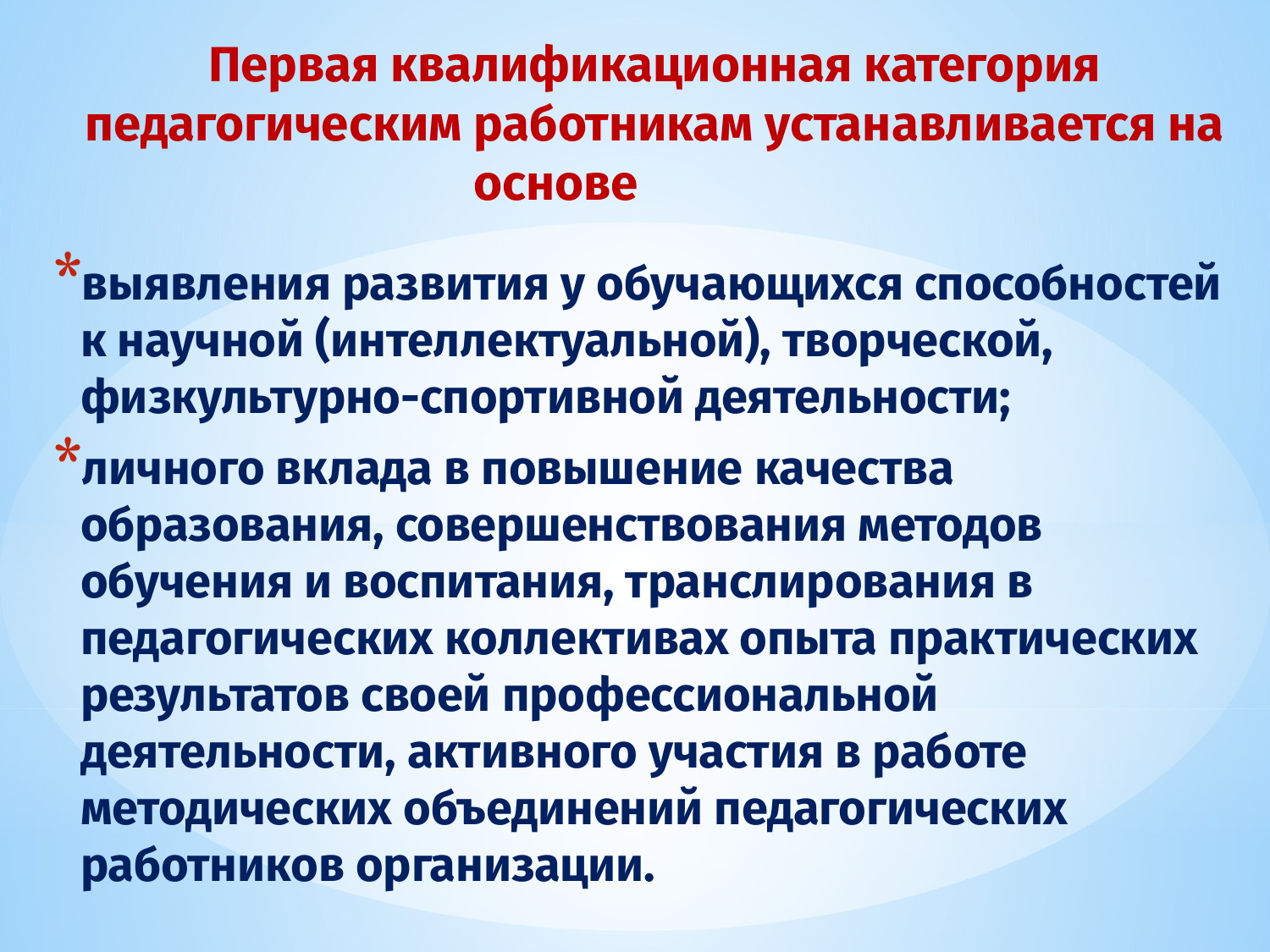

# Первая квалификационная категория педагогическим работникам устанавливается на основе
выявления развития у обучающихся способностей к научной (интеллектуальной), творческой, физкультурно-спортивной деятельности;
личного вклада в повышение качества образования, совершенствования методов обучения и воспитания, транслирования в педагогических коллективах опыта практических результатов своей профессиональной деятельности, активного участия в работе методических объединений педагогических работников организации.